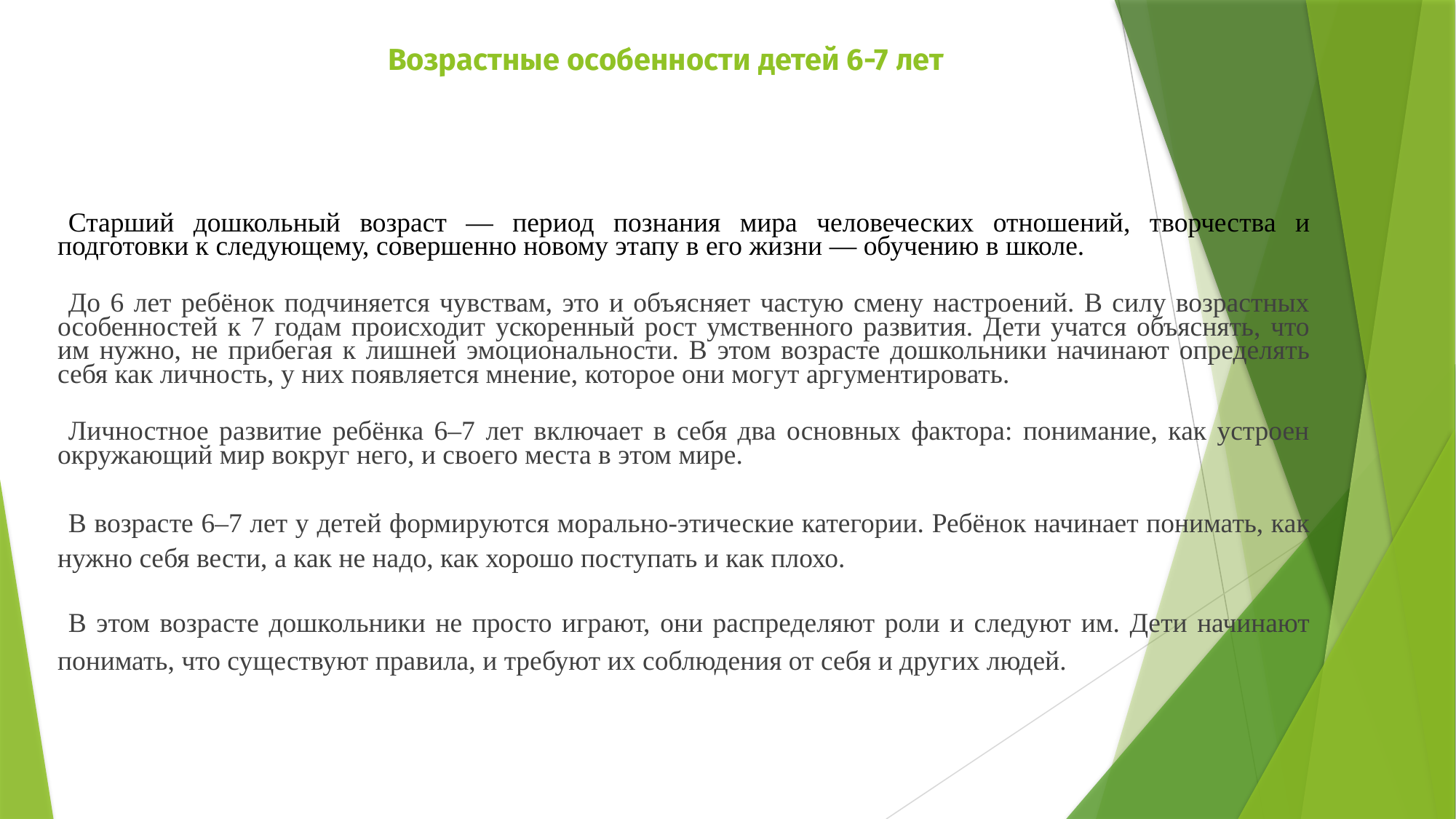

# Возрастные особенности детей 6-7 лет
Старший дошкольный возраст — период познания мира человеческих отношений, творчества и подготовки к следующему, совершенно новому этапу в его жизни — обучению в школе.
До 6 лет ребёнок подчиняется чувствам, это и объясняет частую смену настроений. В силу возрастных особенностей к 7 годам происходит ускоренный рост умственного развития. Дети учатся объяснять, что им нужно, не прибегая к лишней эмоциональности. В этом возрасте дошкольники начинают определять себя как личность, у них появляется мнение, которое они могут аргументировать.
Личностное развитие ребёнка 6–7 лет включает в себя два основных фактора: понимание, как устроен окружающий мир вокруг него, и своего места в этом мире.
В возрасте 6–7 лет у детей формируются морально-этические категории. Ребёнок начинает понимать, как нужно себя вести, а как не надо, как хорошо поступать и как плохо.
В этом возрасте дошкольники не просто играют, они распределяют роли и следуют им. Дети начинают понимать, что существуют правила, и требуют их соблюдения от себя и других людей.